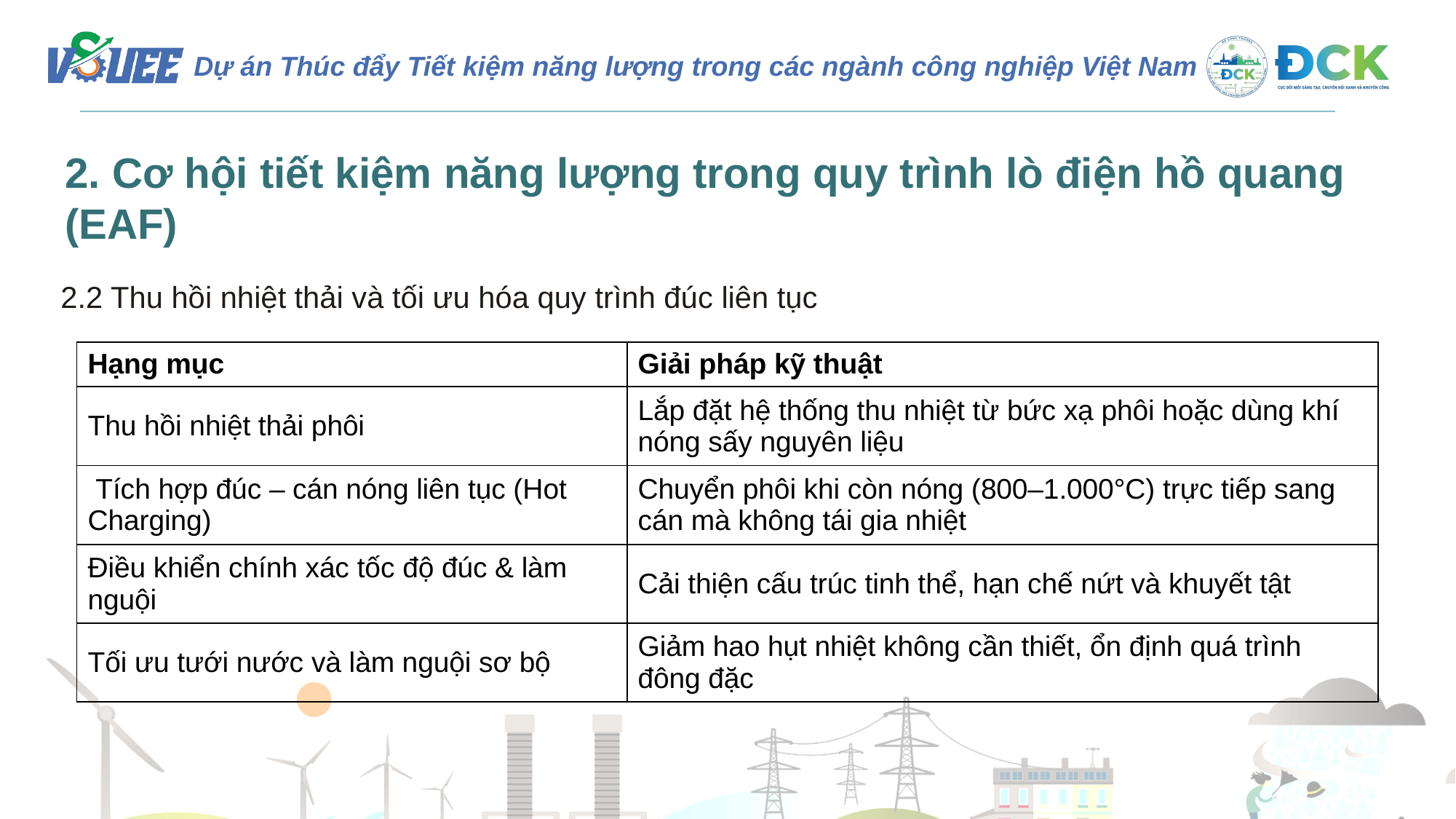

2. Cơ hội tiết kiệm năng lượng trong quy trình lò điện hồ quang (EAF)
2.2 Thu hồi nhiệt thải và tối ưu hóa quy trình đúc liên tục
| Hạng mục | Giải pháp kỹ thuật |
| --- | --- |
| Thu hồi nhiệt thải phôi | Lắp đặt hệ thống thu nhiệt từ bức xạ phôi hoặc dùng khí nóng sấy nguyên liệu |
| Tích hợp đúc – cán nóng liên tục (Hot Charging) | Chuyển phôi khi còn nóng (800–1.000°C) trực tiếp sang cán mà không tái gia nhiệt |
| Điều khiển chính xác tốc độ đúc & làm nguội | Cải thiện cấu trúc tinh thể, hạn chế nứt và khuyết tật |
| Tối ưu tưới nước và làm nguội sơ bộ | Giảm hao hụt nhiệt không cần thiết, ổn định quá trình đông đặc |